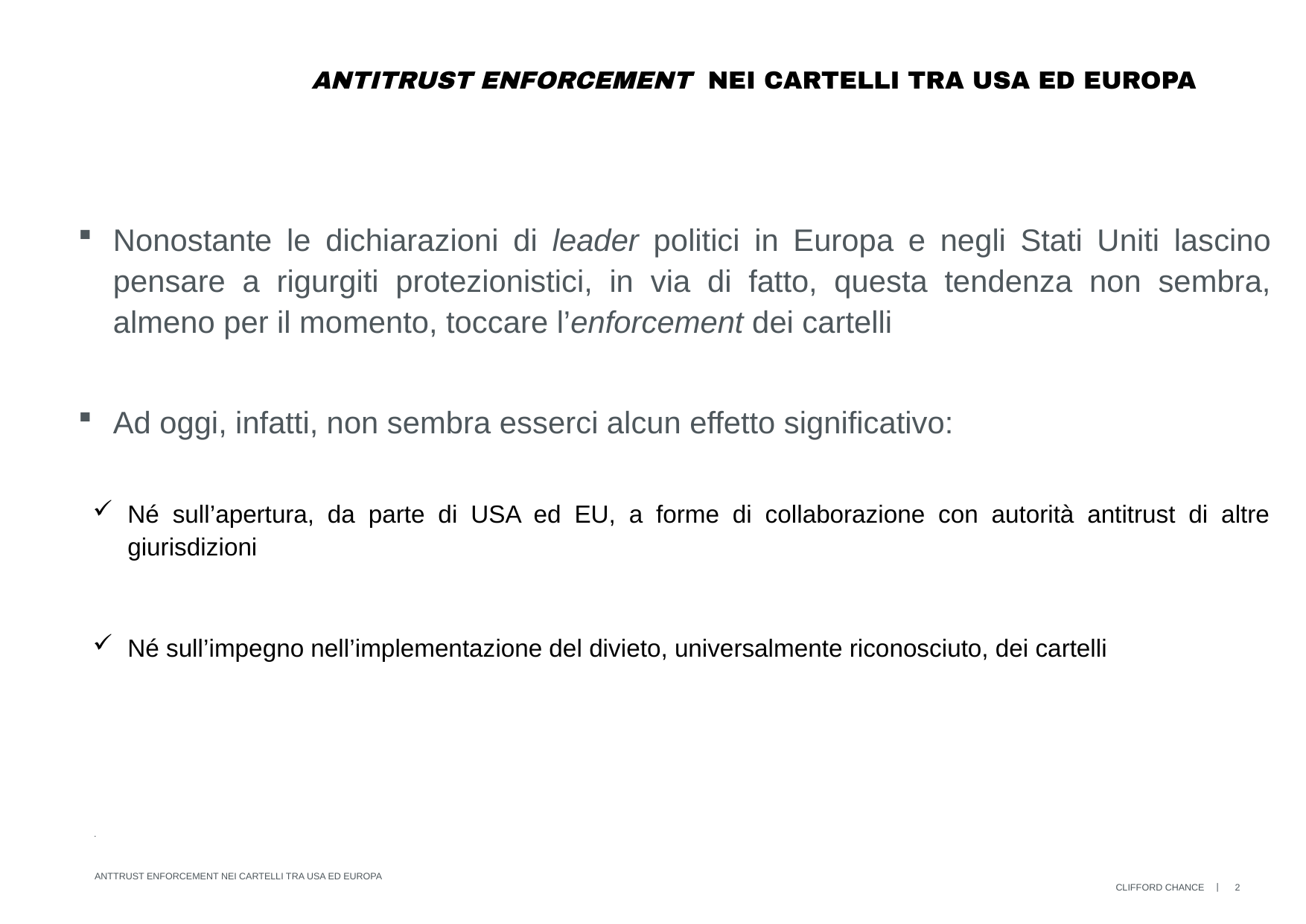

# Antitrust Enforcement  nei cartelli tra Usa ED Europa

Nonostante le dichiarazioni di leader politici in Europa e negli Stati Uniti lascino pensare a rigurgiti protezionistici, in via di fatto, questa tendenza non sembra, almeno per il momento, toccare l’enforcement dei cartelli

Ad oggi, infatti, non sembra esserci alcun effetto significativo:

Né sull’apertura, da parte di USA ed EU, a forme di collaborazione con autorità antitrust di altre giurisdizioni

Né sull’impegno nell’implementazione del divieto, universalmente riconosciuto, dei cartelli

.
ANTTRUST Enforcement nei cartelli tra usa ed europa
2